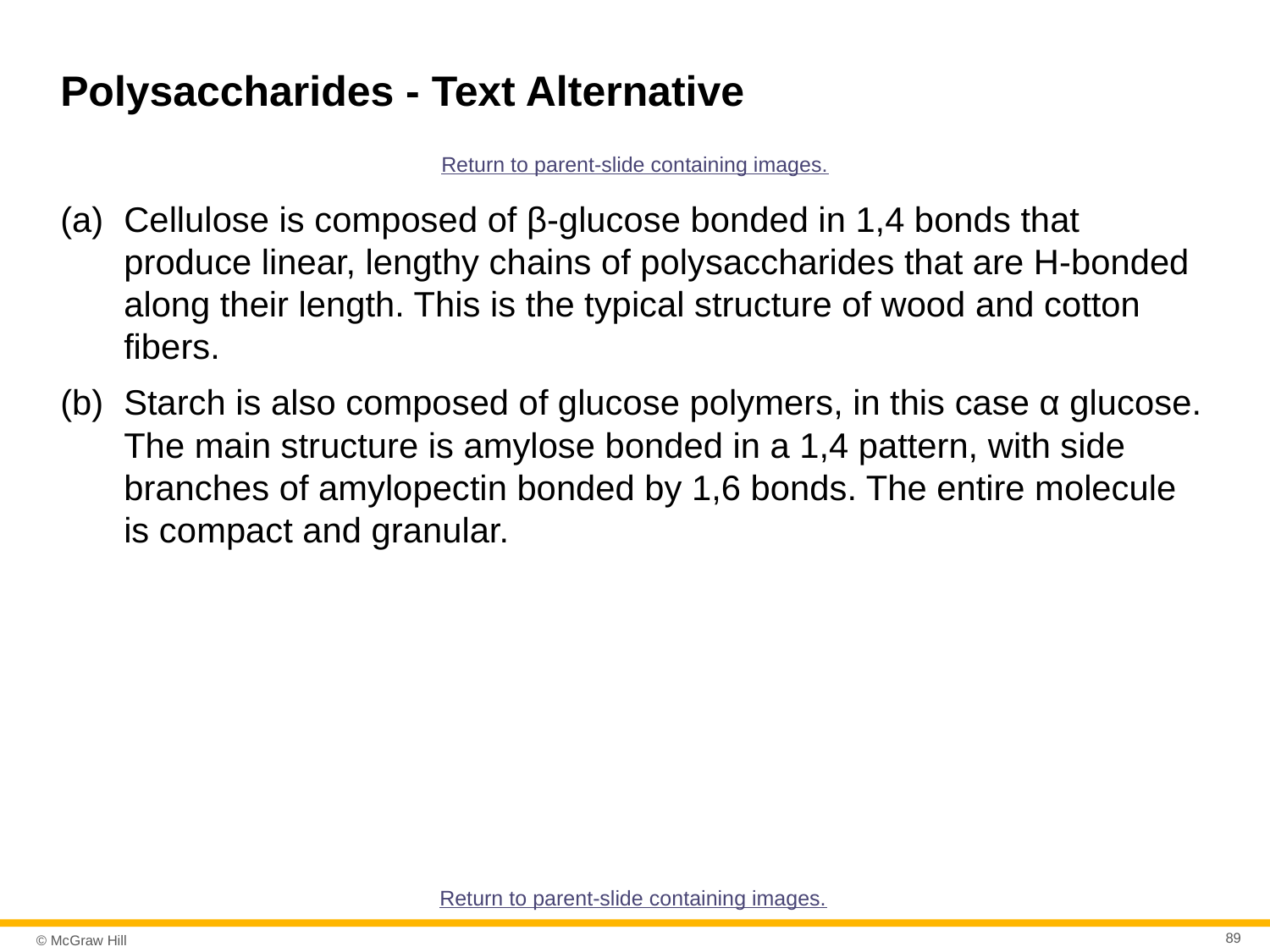

# Polysaccharides - Text Alternative
Return to parent-slide containing images.
Cellulose is composed of β-glucose bonded in 1,4 bonds that produce linear, lengthy chains of polysaccharides that are H-bonded along their length. This is the typical structure of wood and cotton fibers.
Starch is also composed of glucose polymers, in this case α glucose. The main structure is amylose bonded in a 1,4 pattern, with side branches of amylopectin bonded by 1,6 bonds. The entire molecule is compact and granular.
Return to parent-slide containing images.